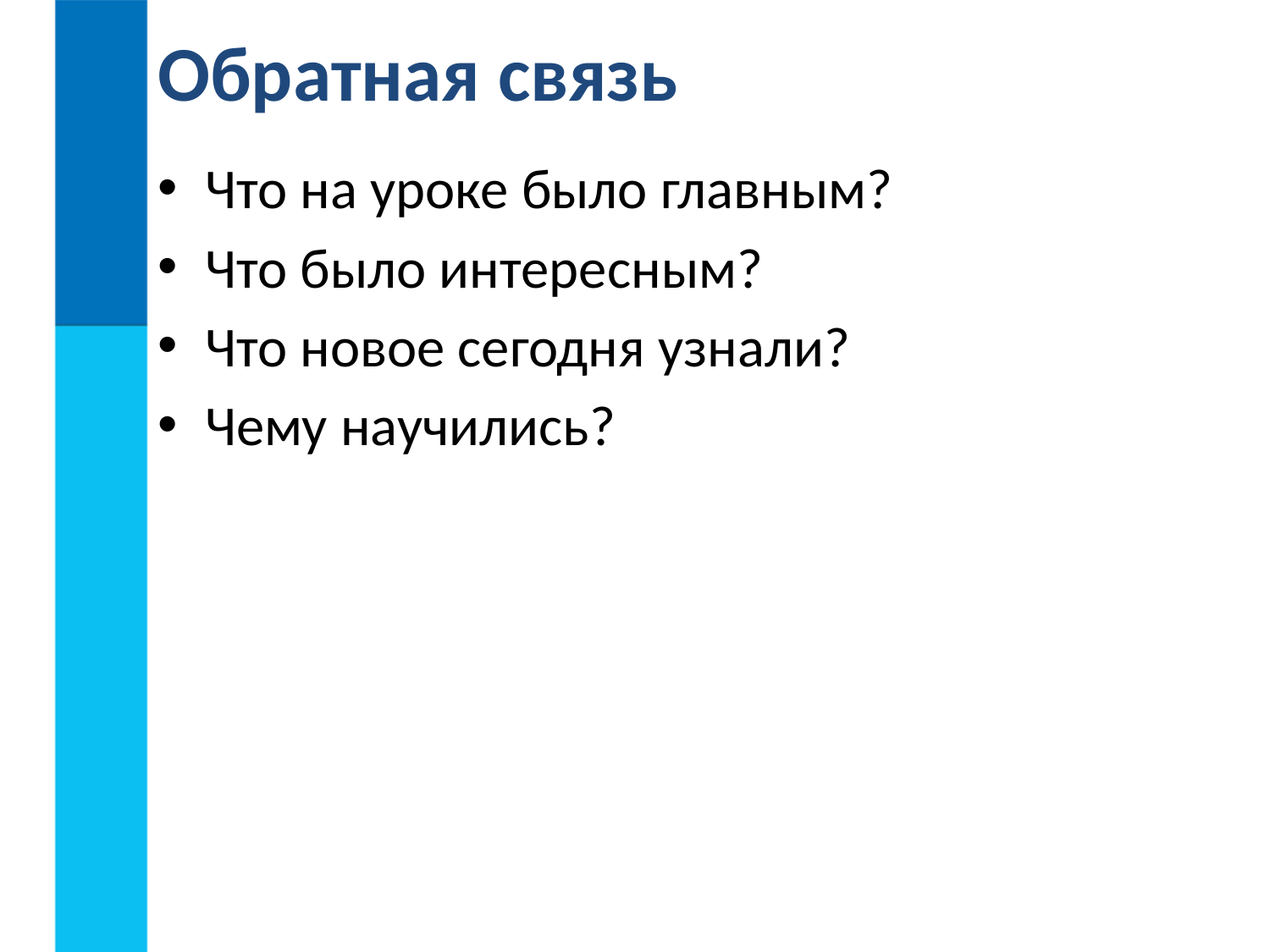

# Обратная связь
Что на уроке было главным?
Что было интересным?
Что новое сегодня узнали?
Чему научились?